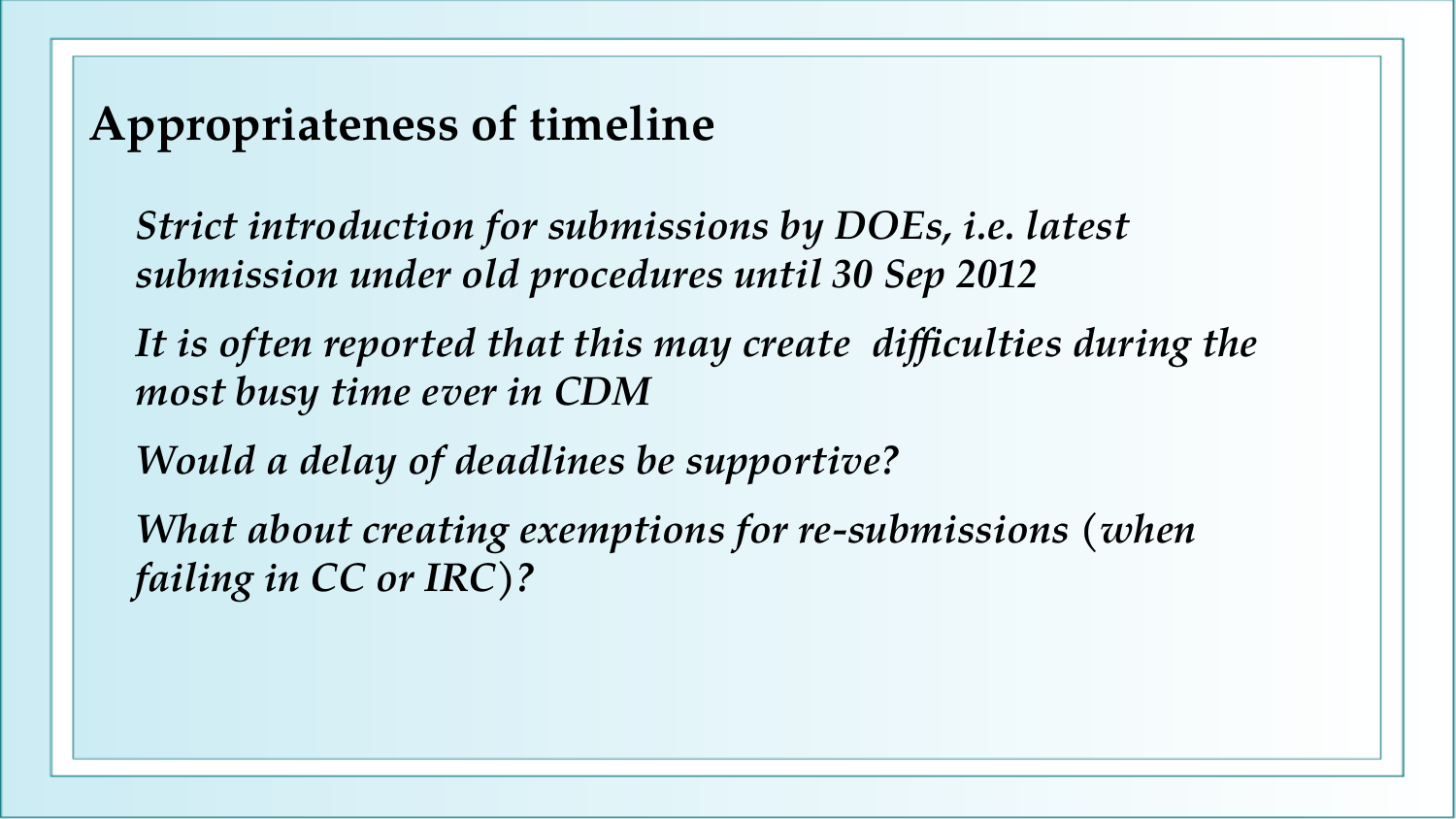

# Appropriateness of timeline
Strict introduction for submissions by DOEs, i.e. latest submission under old procedures until 30 Sep 2012
It is often reported that this may create  difficulties during the most busy time ever in CDM
Would a delay of deadlines be supportive?
What about creating exemptions for re-submissions (when failing in CC or IRC)?